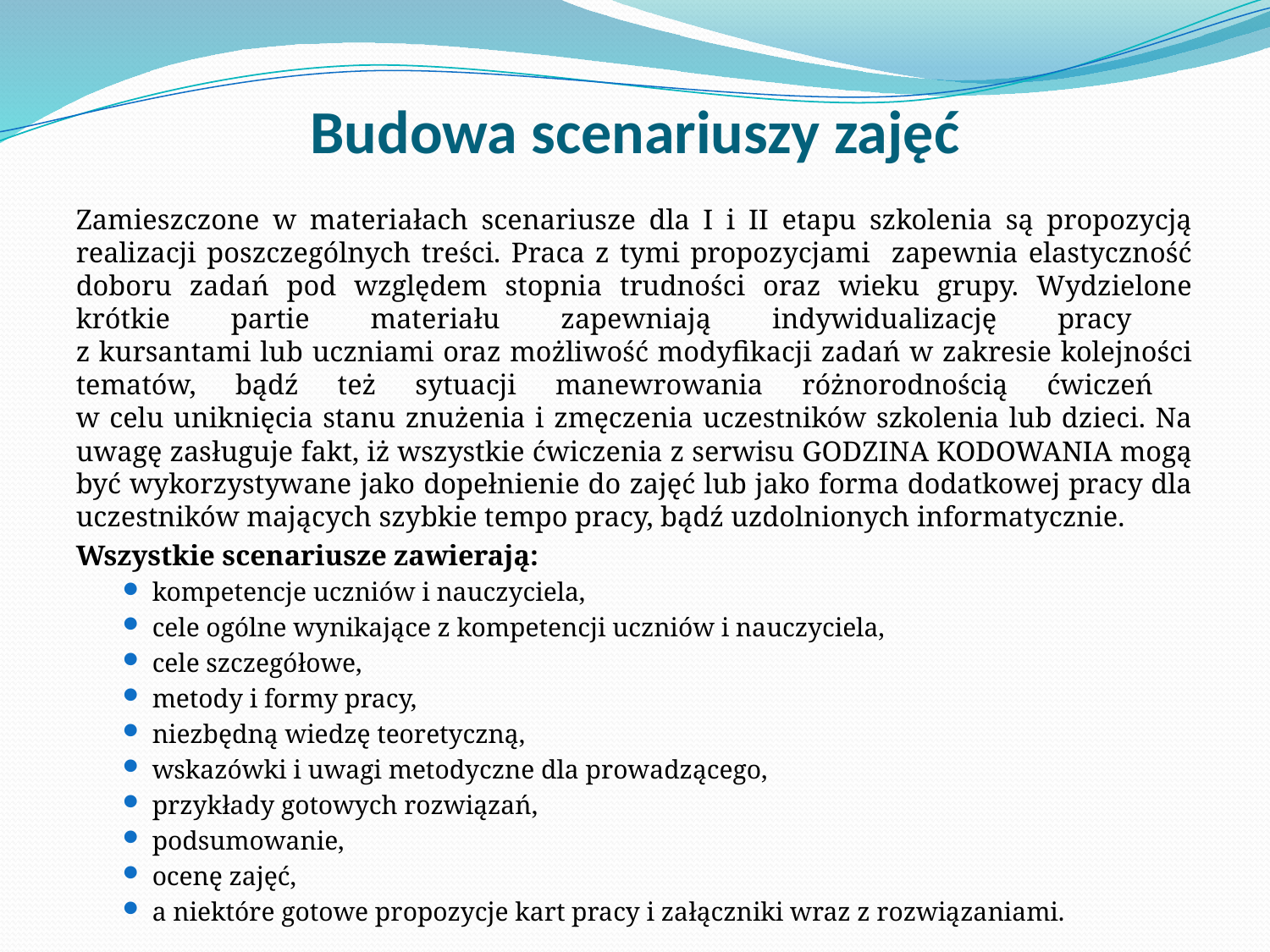

# Budowa scenariuszy zajęć
Zamieszczone w materiałach scenariusze dla I i II etapu szkolenia są propozycją realizacji poszczególnych treści. Praca z tymi propozycjami  zapewnia elastyczność doboru zadań pod względem stopnia trudności oraz wieku grupy. Wydzielone krótkie partie materiału zapewniają indywidualizację pracy
z kursantami lub uczniami oraz możliwość modyfikacji zadań w zakresie kolejności tematów, bądź też sytuacji manewrowania różnorodnością ćwiczeń
w celu uniknięcia stanu znużenia i zmęczenia uczestników szkolenia lub dzieci. Na uwagę zasługuje fakt, iż wszystkie ćwiczenia z serwisu GODZINA KODOWANIA mogą być wykorzystywane jako dopełnienie do zajęć lub jako forma dodatkowej pracy dla uczestników mających szybkie tempo pracy, bądź uzdolnionych informatycznie.
Wszystkie scenariusze zawierają:
kompetencje uczniów i nauczyciela,
cele ogólne wynikające z kompetencji uczniów i nauczyciela,
cele szczegółowe,
metody i formy pracy,
niezbędną wiedzę teoretyczną,
wskazówki i uwagi metodyczne dla prowadzącego,
przykłady gotowych rozwiązań,
podsumowanie,
ocenę zajęć,
a niektóre gotowe propozycje kart pracy i załączniki wraz z rozwiązaniami.